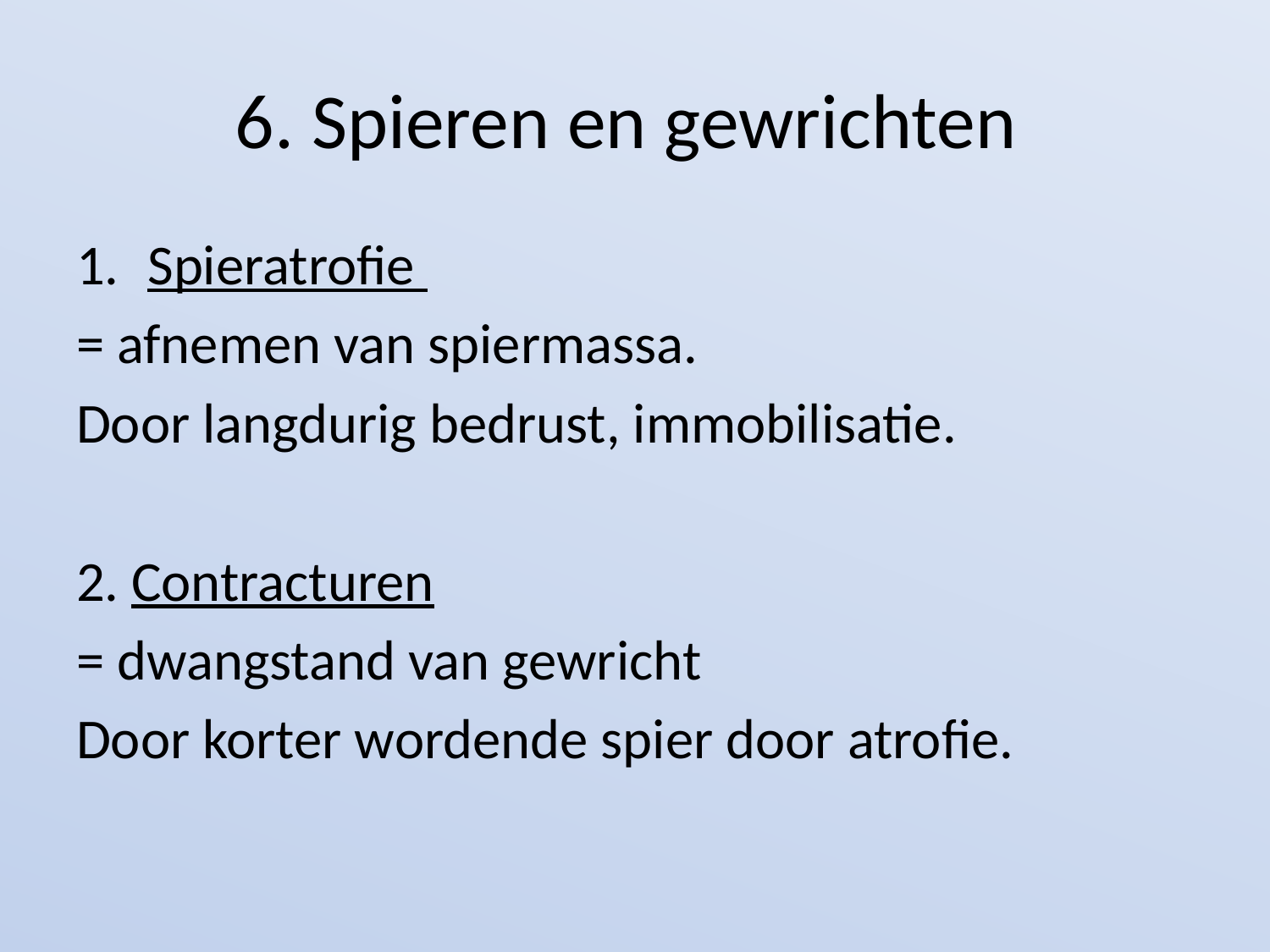

# 6. Spieren en gewrichten
Spieratrofie
= afnemen van spiermassa.
Door langdurig bedrust, immobilisatie.

2. Contracturen
= dwangstand van gewricht
Door korter wordende spier door atrofie.